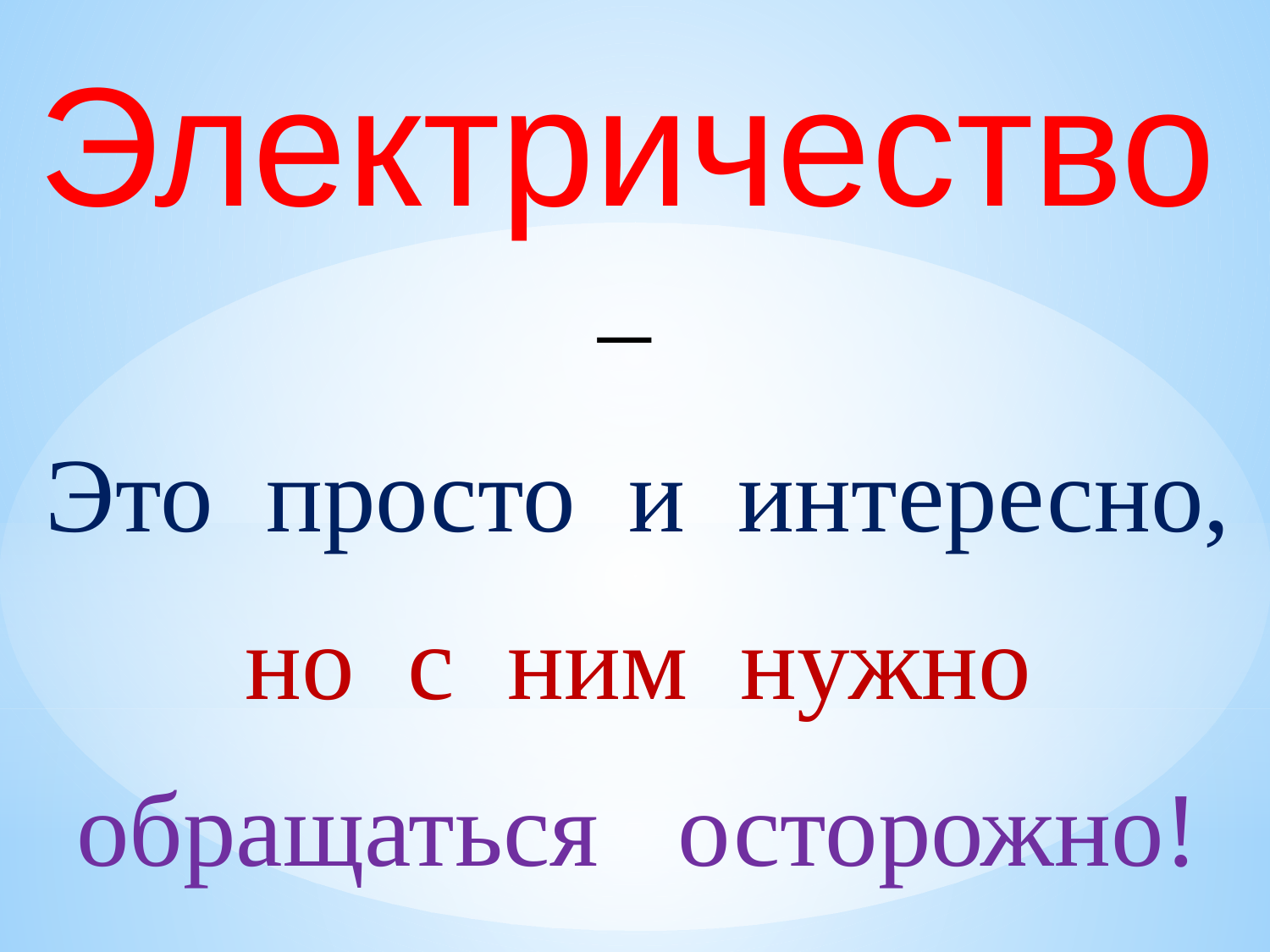

Электричество   –
Это  просто  и  интересно,
 но  с  ним  нужно
обращаться   осторожно!
#